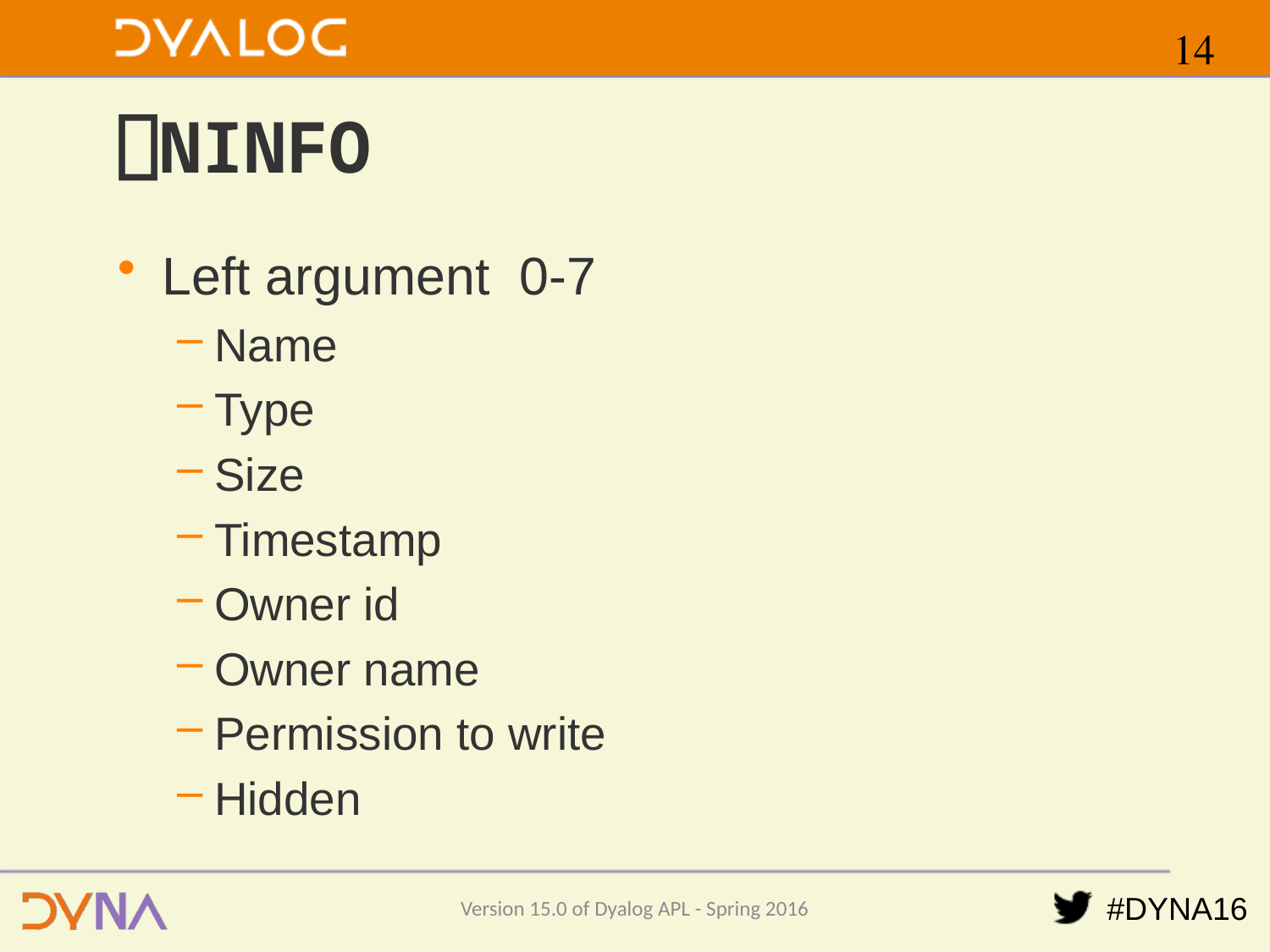

14
# ⎕NINFO
Left argument  0-7
Name
Type
Size
Timestamp
Owner id
Owner name
Permission to write
Hidden
Version 15.0 of Dyalog APL - Spring 2016